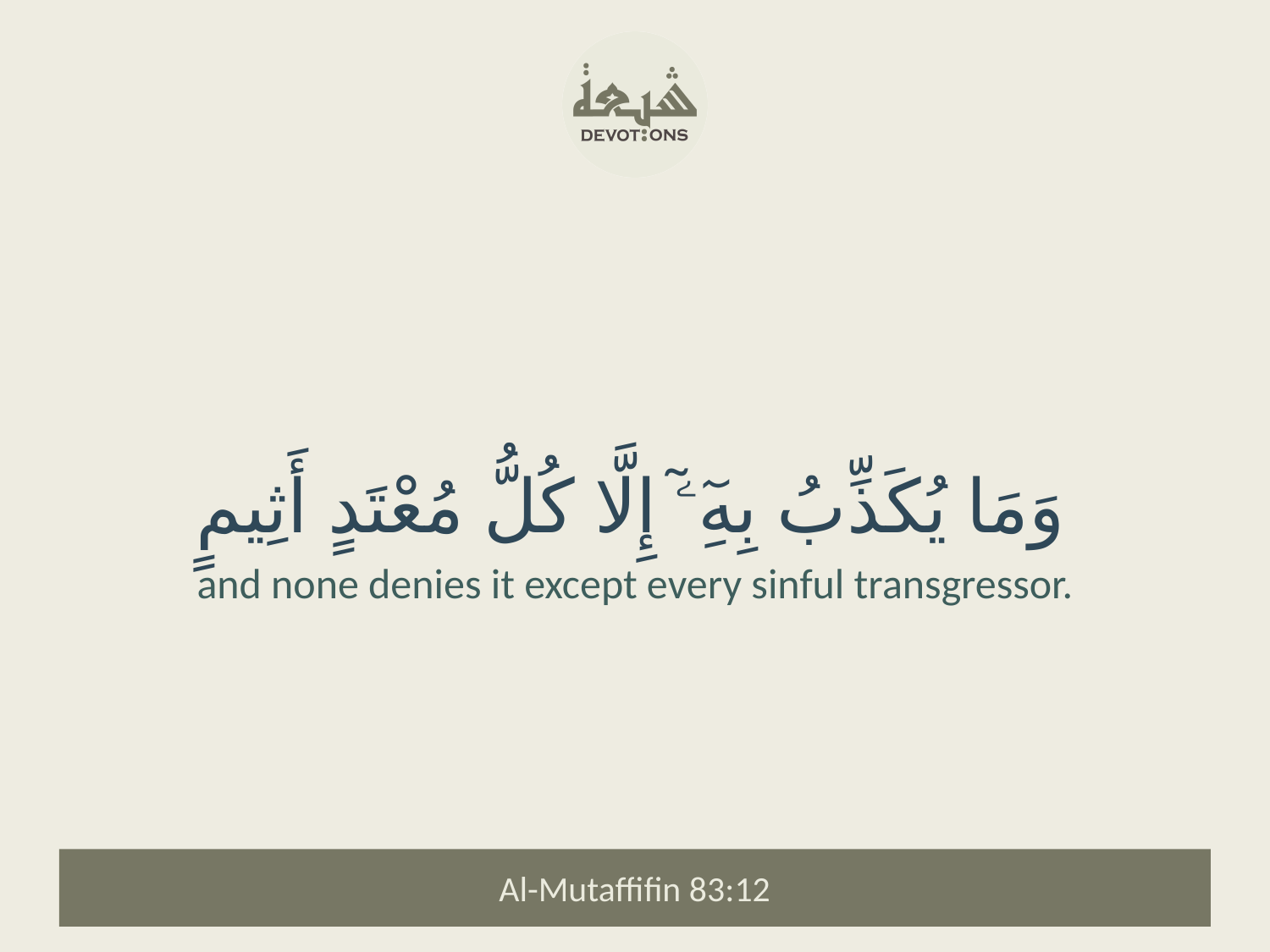

وَمَا يُكَذِّبُ بِهِۦٓ إِلَّا كُلُّ مُعْتَدٍ أَثِيمٍ
and none denies it except every sinful transgressor.
Al-Mutaffifin 83:12